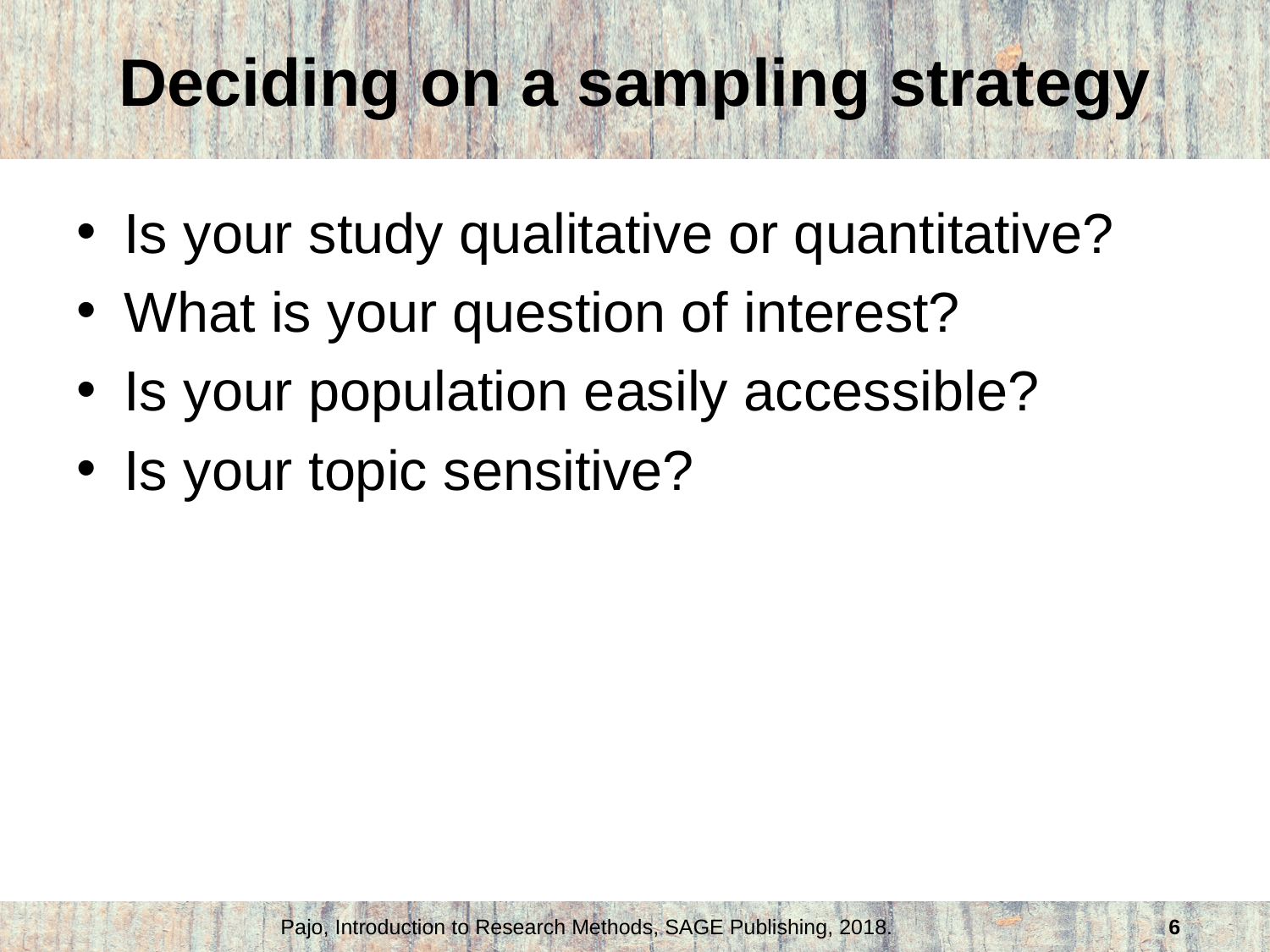

# Deciding on a sampling strategy
Is your study qualitative or quantitative?
What is your question of interest?
Is your population easily accessible?
Is your topic sensitive?
Pajo, Introduction to Research Methods, SAGE Publishing, 2018.
6